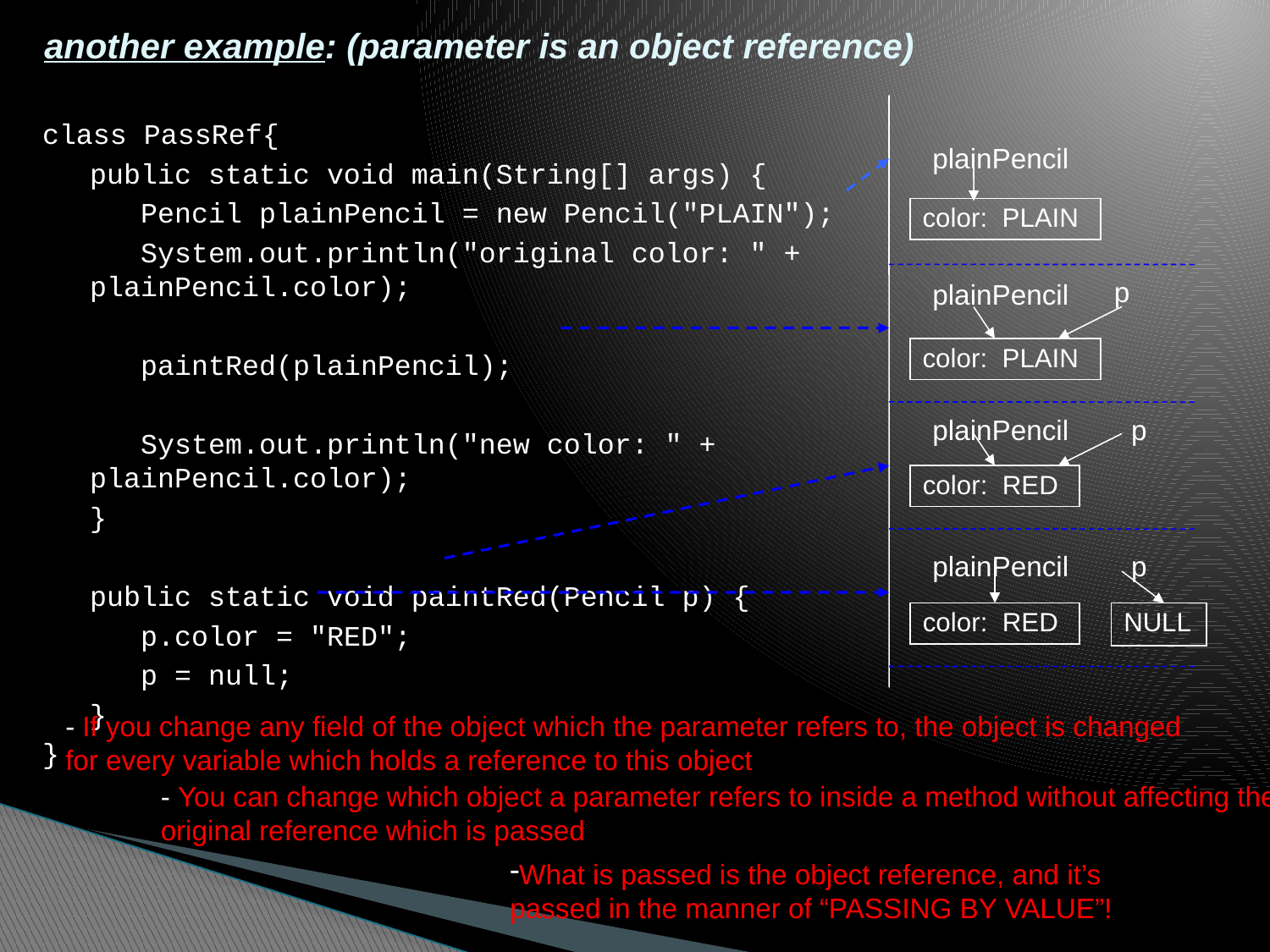

# another example: (parameter is an object reference)

  plainPencil

  plainPencil

  plainPencil        p

  plainPencil        p

class PassRef{
	public static void main(String[] args) {
	   Pencil plainPencil = new Pencil("PLAIN");
	   System.out.println("original color: " + plainPencil.color);

	   paintRed(plainPencil);

	   System.out.println("new color: " +    plainPencil.color);
	}

	public static void paintRed(Pencil p) {
	   p.color = "RED";
	   p = null;
	}
}

color:  PLAIN

p

color:  PLAIN

color:  RED

color:  RED
NULL

- If you change any field of the object which the parameter refers to, the object is changed for every variable which holds a reference to this object
- You can change which object a parameter refers to inside a method without affecting the original reference which is passed
What is passed is the object reference, and it’s
passed in the manner of “PASSING BY VALUE”!